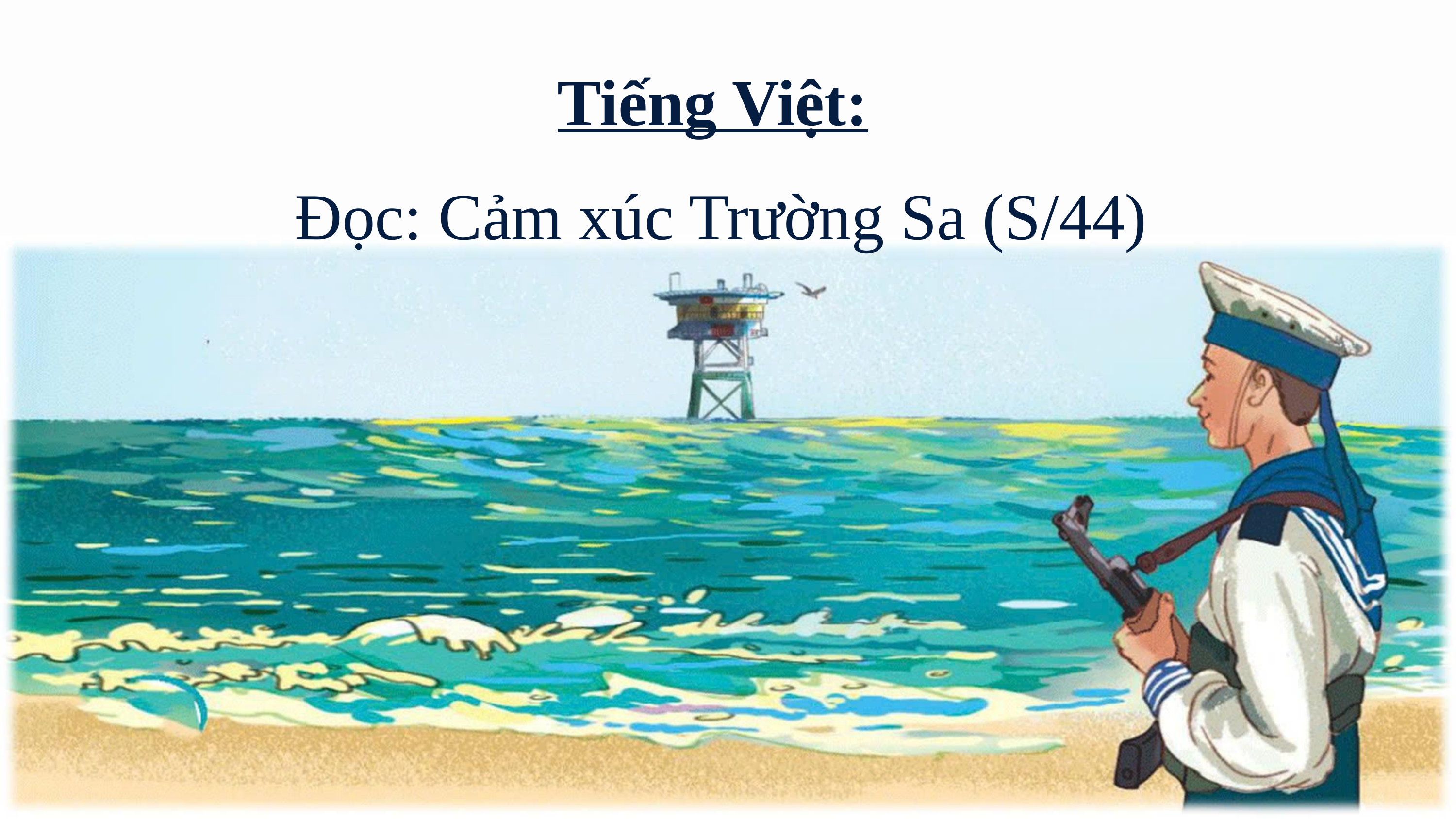

Tiếng Việt:
         Đọc: Cảm xúc Trường Sa (S/44)